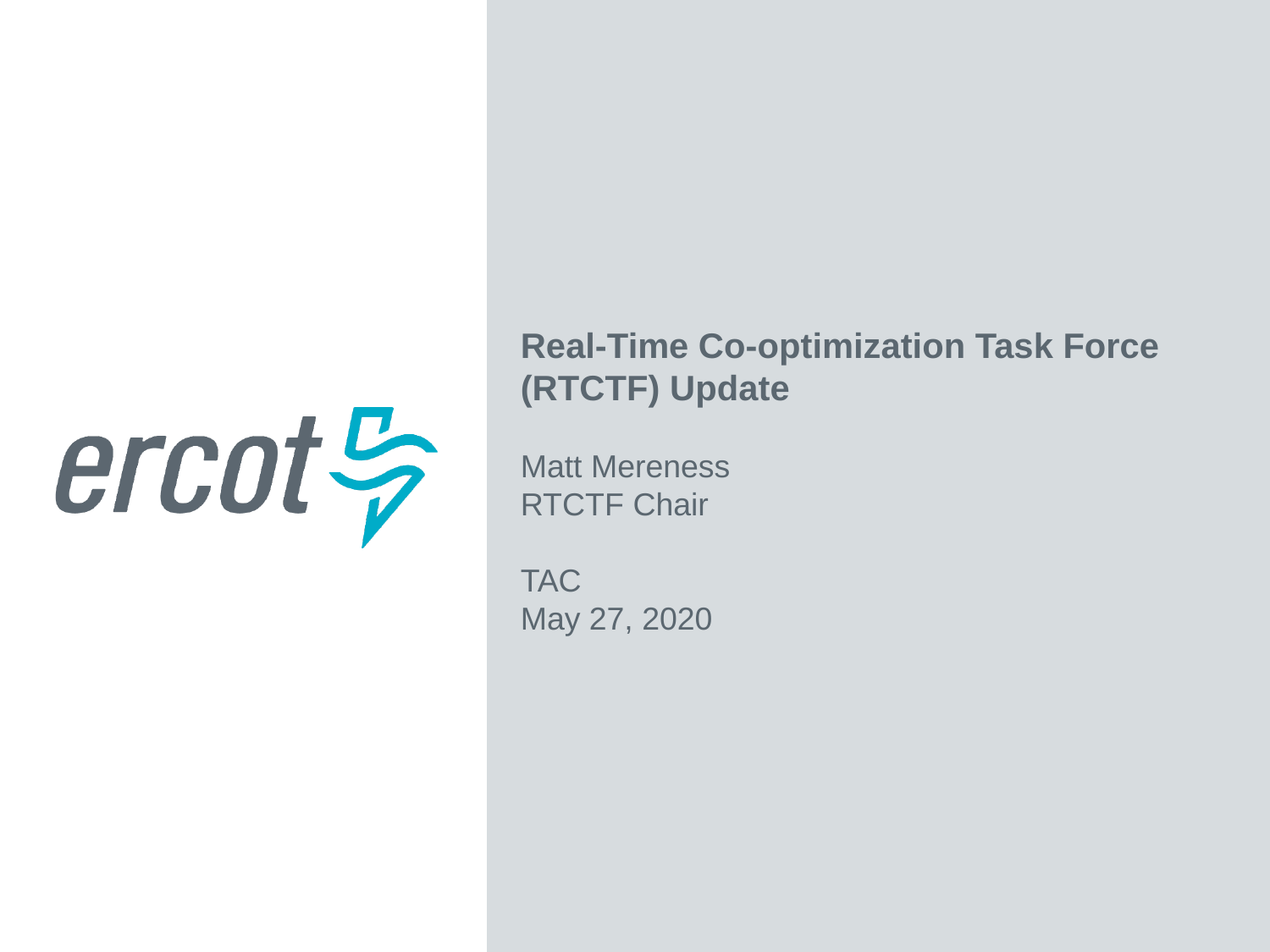

Real-Time Co-optimization Task Force (RTCTF) Update

Matt Mereness
RTCTF Chair

TAC
May 27, 2020